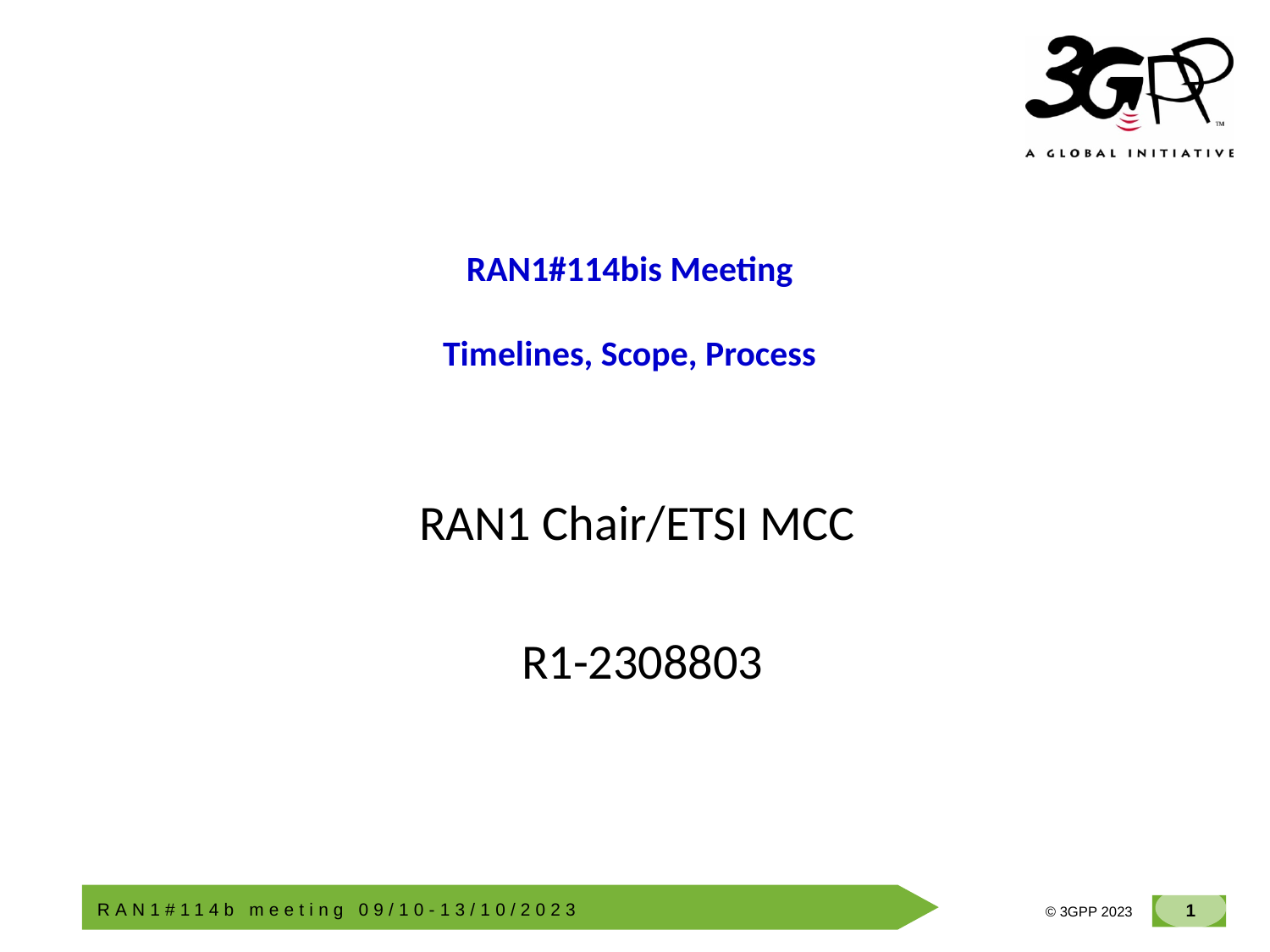

# RAN1#114bis Meeting Timelines, Scope, Process
RAN1 Chair/ETSI MCC

 R1-2308803